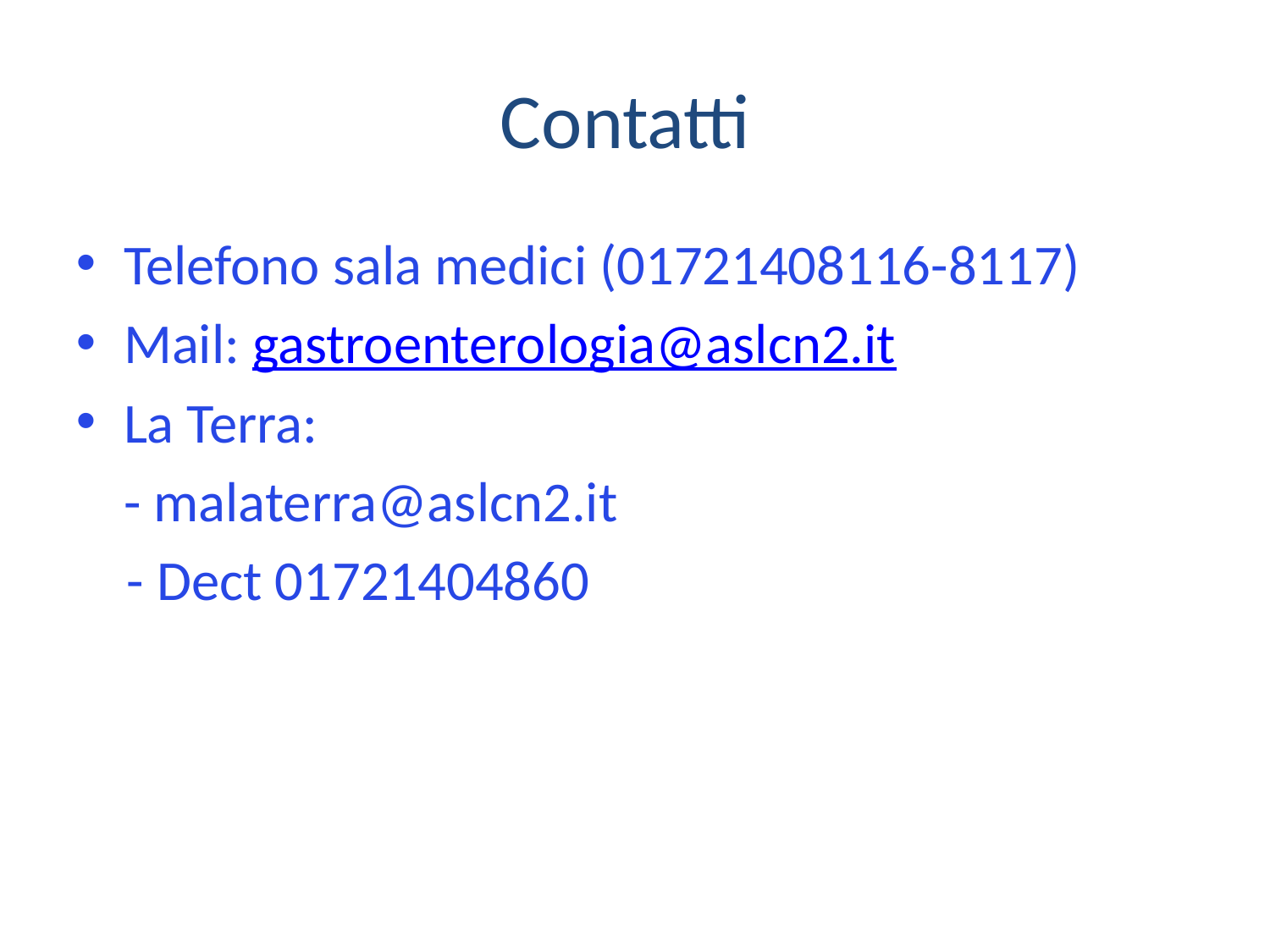

Contatti
Telefono sala medici (01721408116-8117)
Mail: gastroenterologia@aslcn2.it
La Terra:
	- malaterra@aslcn2.it
    - Dect 01721404860